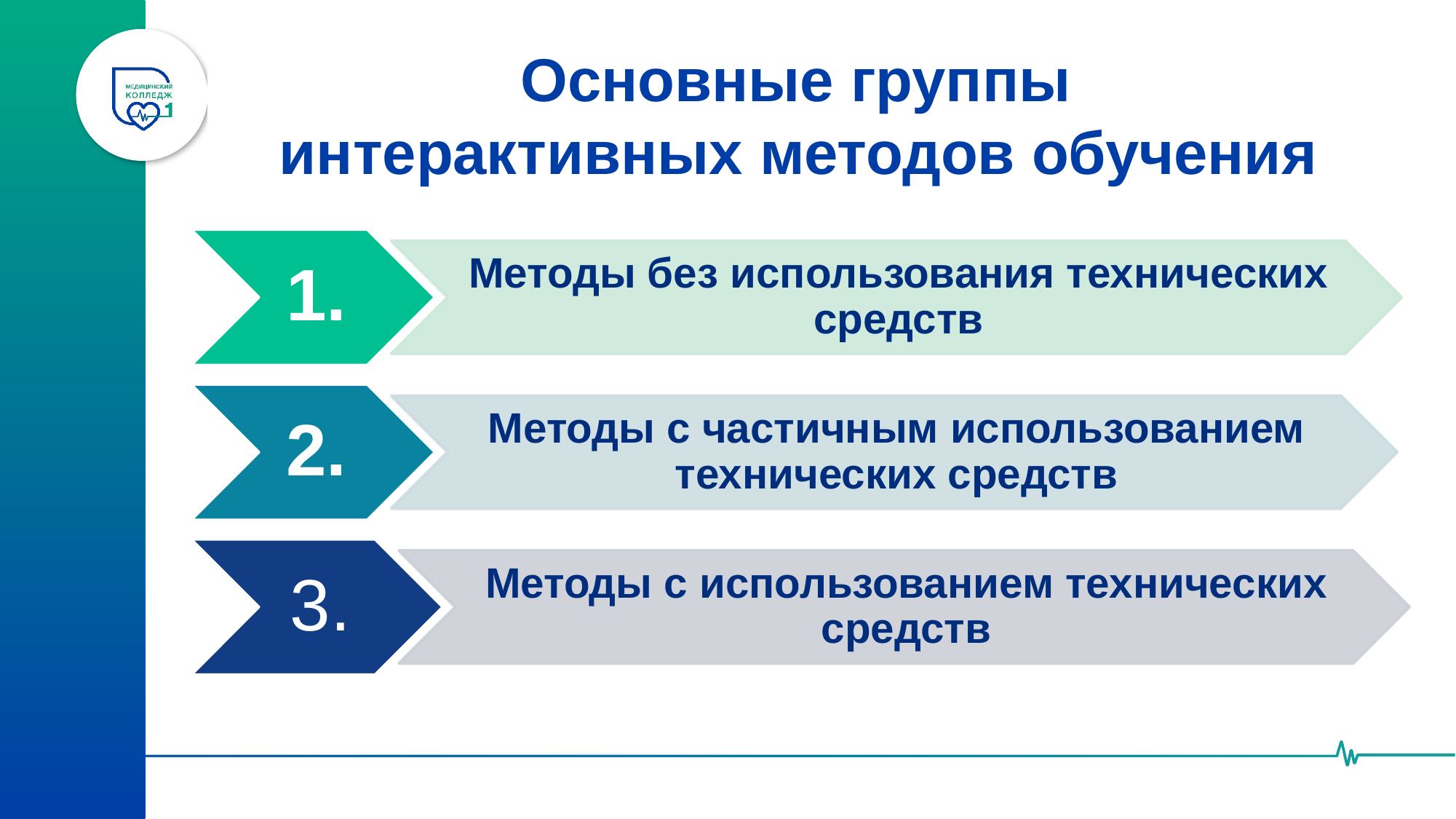

# Основные группы интерактивных методов обучения
1.
Методы без использования технических средств
2.
Методы с частичным использованием технических средств
3.
Методы с использованием технических средств